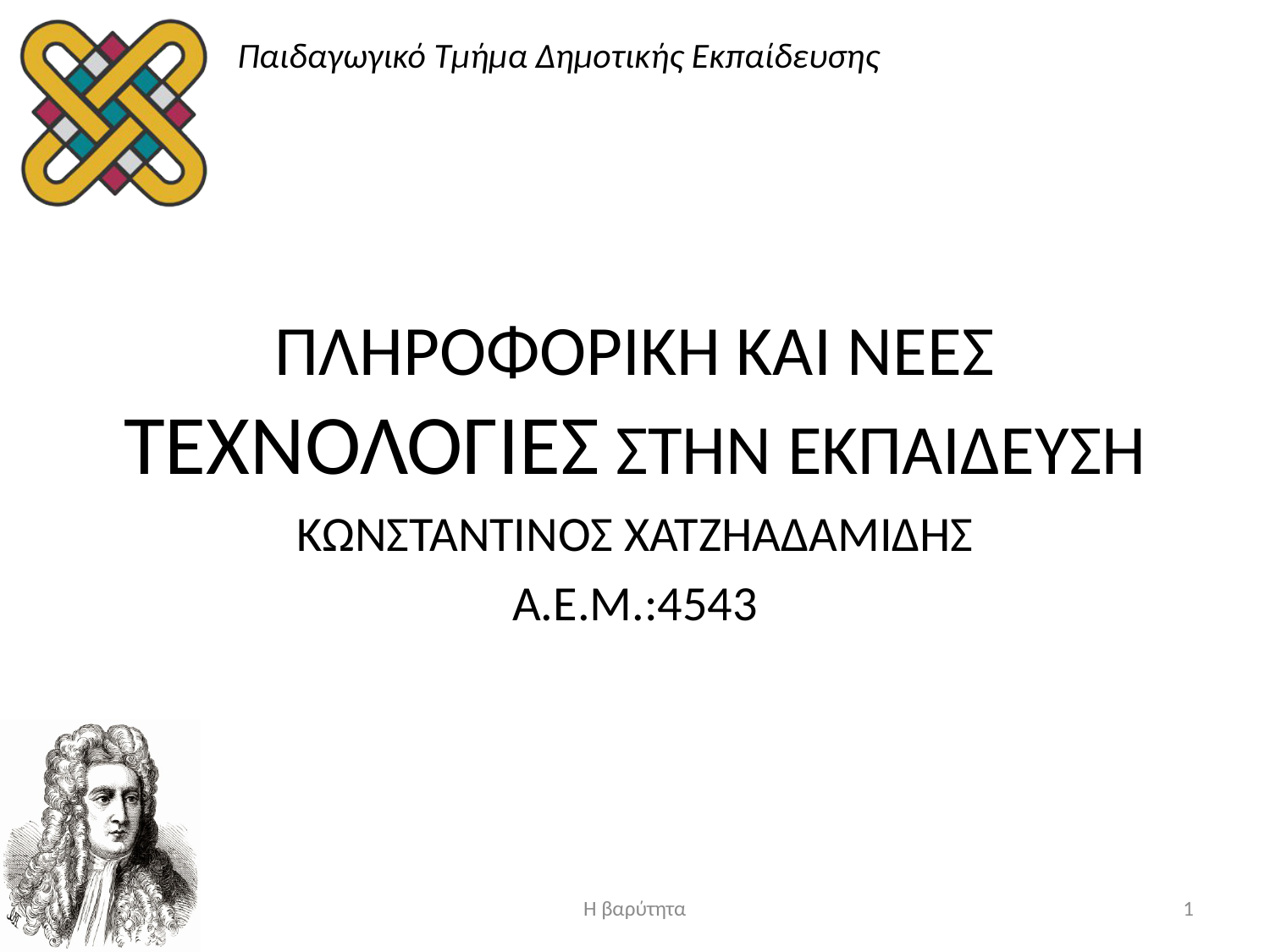

# ΠΛΗΡΟΦΟΡΙΚΗ ΚΑΙ ΝΕΕΣ ΤΕΧΝΟΛΟΓΙΕΣ ΣΤΗΝ ΕΚΠΑΙΔΕΥΣΗ
ΚΩΝΣΤΑΝΤΙΝΟΣ ΧΑΤΖΗΑΔΑΜΙΔΗΣ
Α.Ε.Μ.:4543
Η βαρύτητα
1